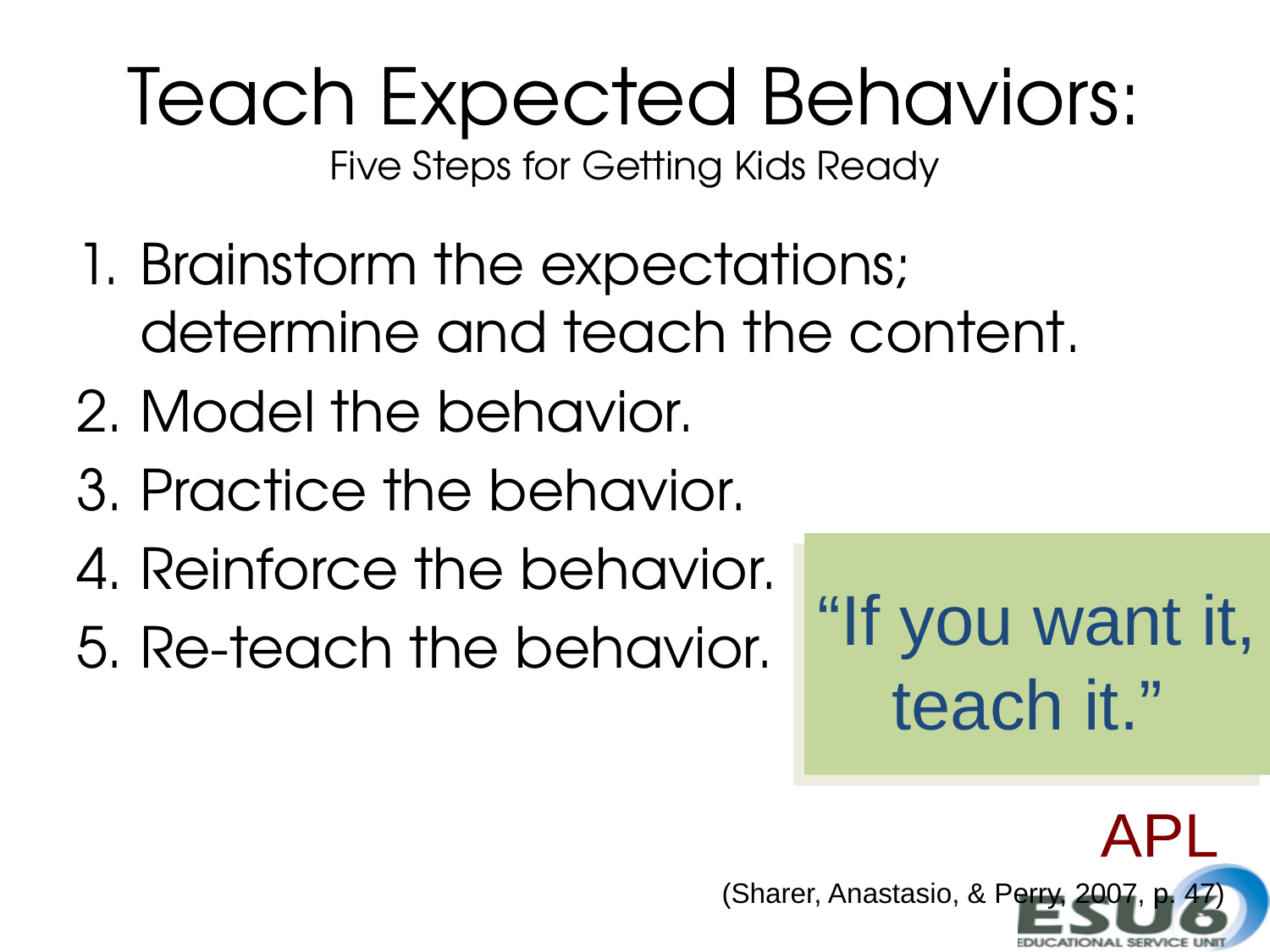

# Teach Expected Behaviors: Five Steps for Getting Kids Ready
Brainstorm the expectations; determine and teach the content.
Model the behavior.
Practice the behavior.
Reinforce the behavior.
Re-teach the behavior.

“If you want it, teach it.”

APL
(Sharer, Anastasio, & Perry, 2007, p. 47)